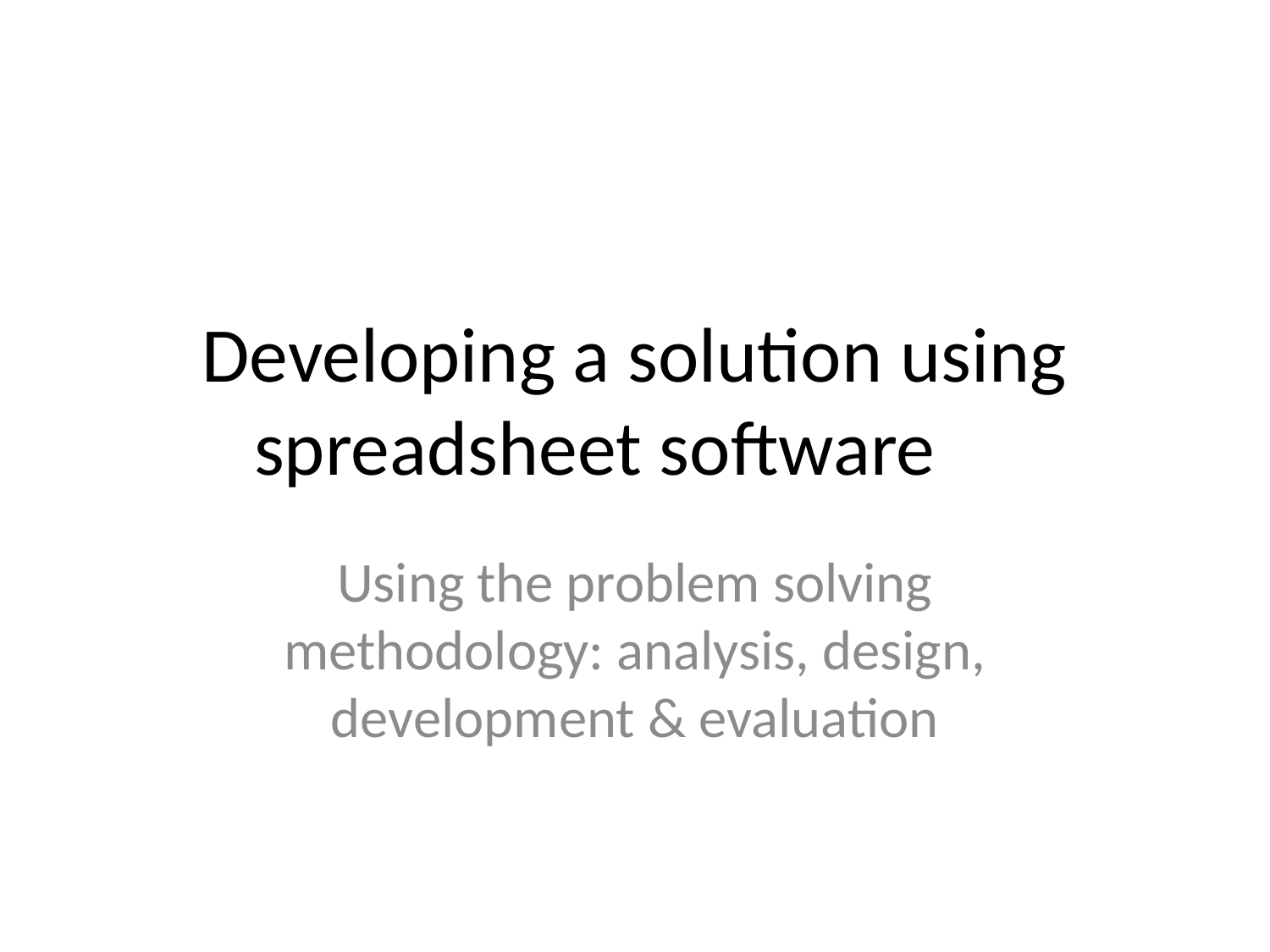

# Developing a solution using spreadsheet software
Using the problem solving methodology: analysis, design, development & evaluation